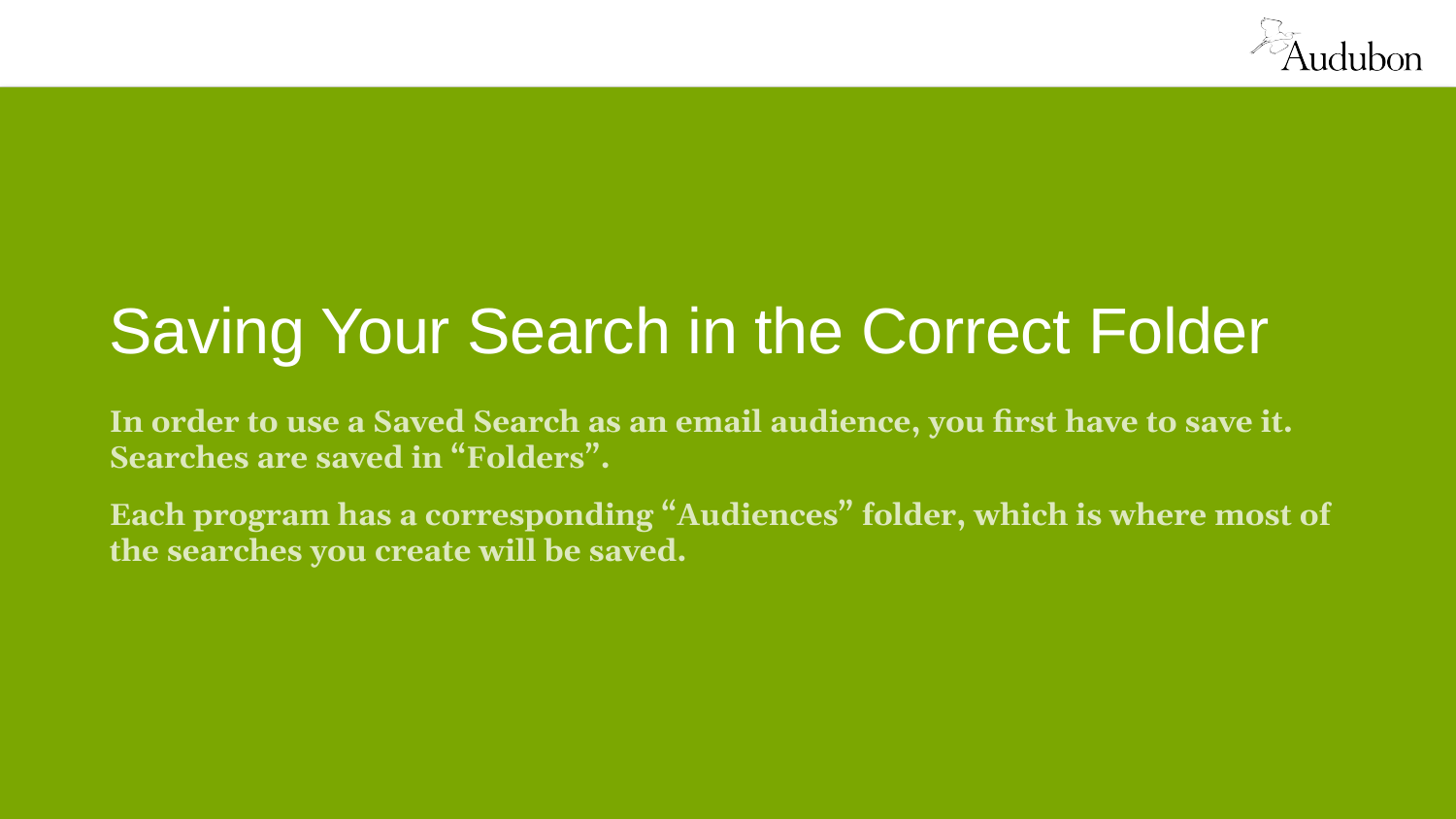

# Saving Your Search in the Correct Folder
In order to use a Saved Search as an email audience, you first have to save it. Searches are saved in “Folders”.
Each program has a corresponding “Audiences” folder, which is where most of the searches you create will be saved.